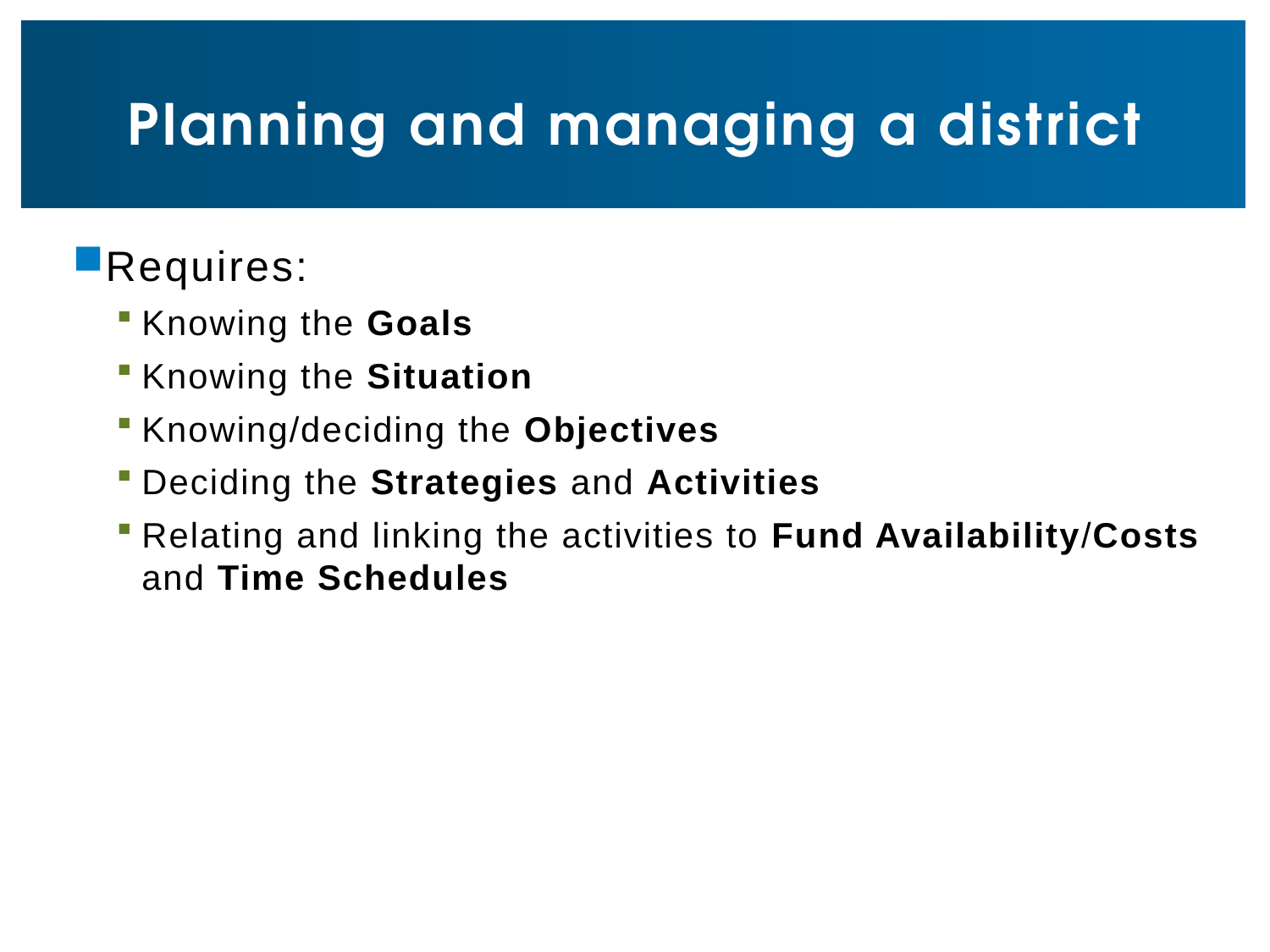

# Planning and managing a district
Requires:
Knowing the Goals
Knowing the Situation
Knowing/deciding the Objectives
Deciding the Strategies and Activities
Relating and linking the activities to Fund Availability/Costs and Time Schedules